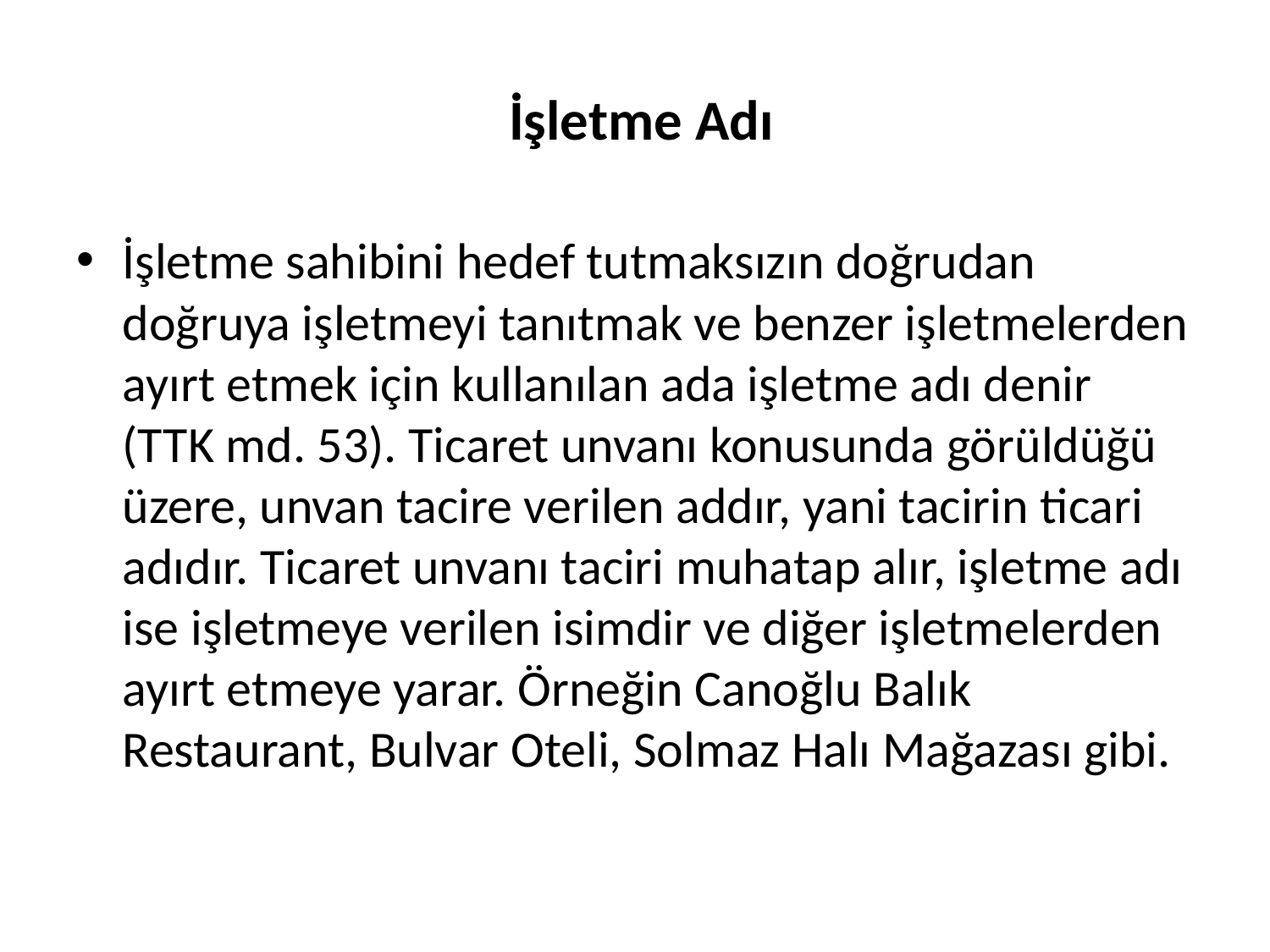

# İşletme Adı
İşletme sahibini hedef tutmaksızın doğrudan doğruya işletmeyi tanıtmak ve benzer işletmelerden ayırt etmek için kullanılan ada işletme adı denir (TTK md. 53). Ticaret unvanı konusunda görüldüğü üzere, unvan tacire verilen addır, yani tacirin ticari adıdır. Ticaret unvanı taciri muhatap alır, işletme adı ise işletmeye verilen isimdir ve diğer işletmelerden ayırt etmeye yarar. Örneğin Canoğlu Balık Restaurant, Bulvar Oteli, Solmaz Halı Mağazası gibi.